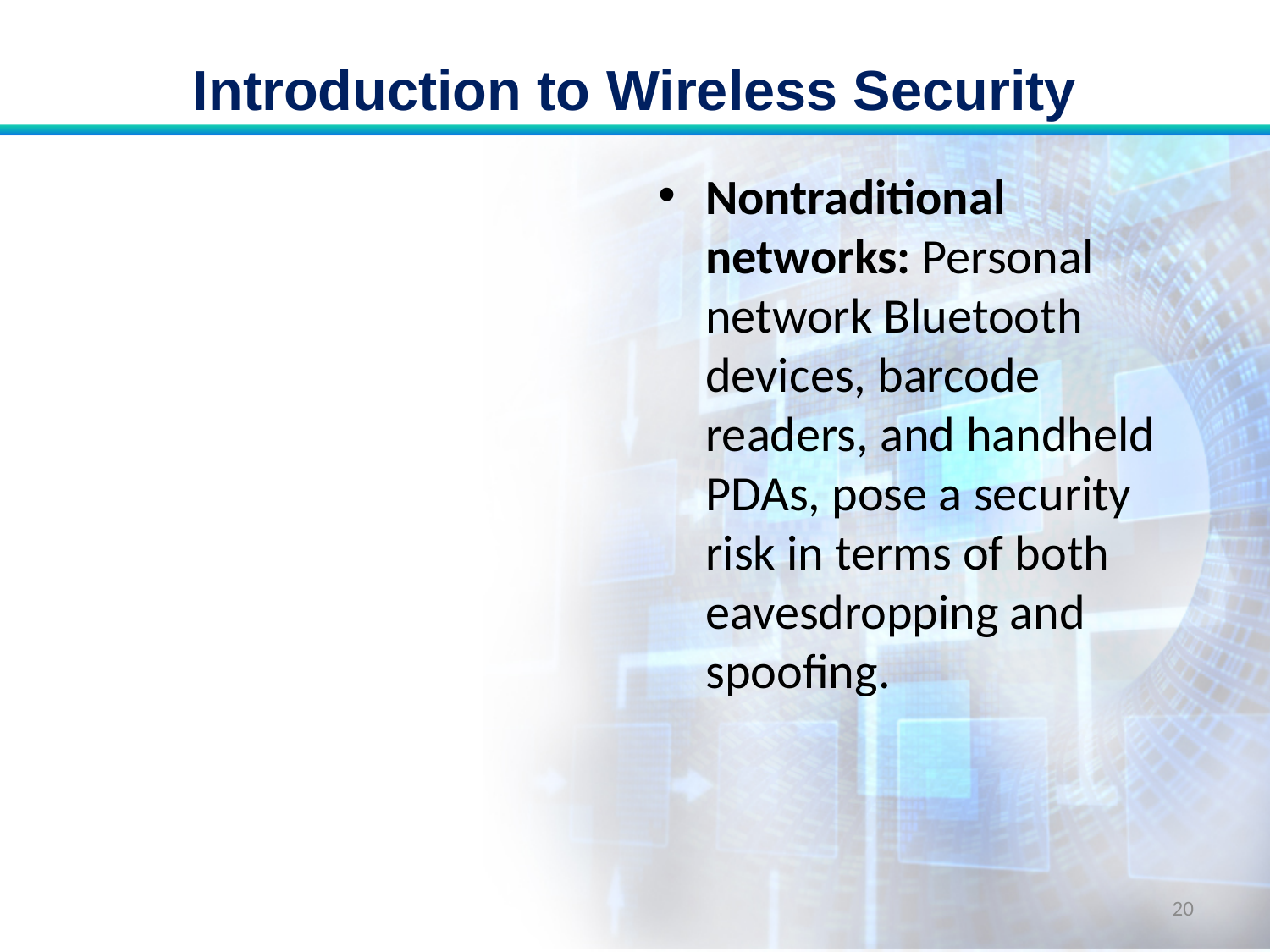

# Introduction to Wireless Security
Nontraditional networks: Personal network Bluetooth devices, barcode readers, and handheld PDAs, pose a security risk in terms of both eavesdropping and spoofing.
20